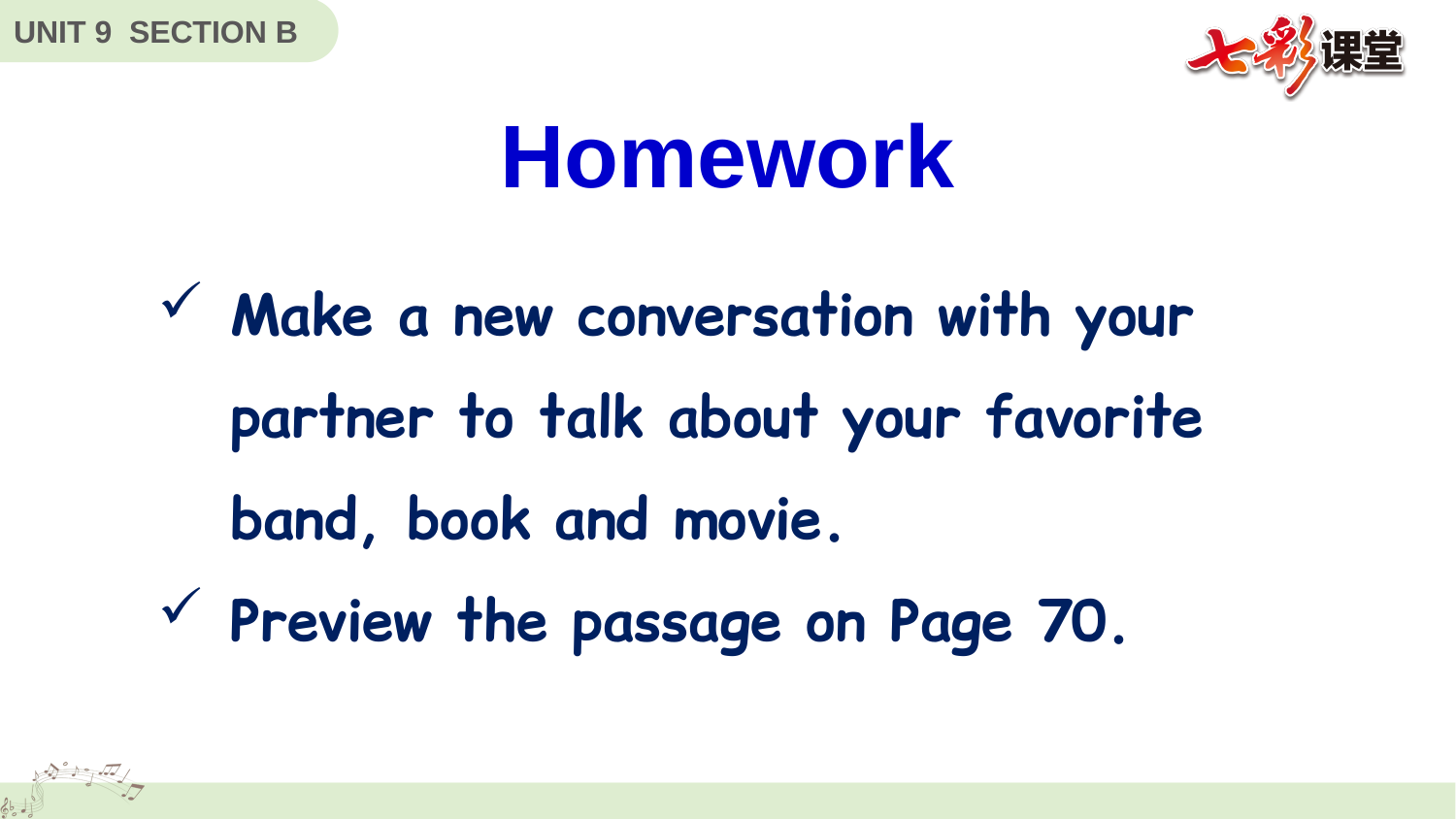

Homework
Make a new conversation with your partner to talk about your favorite band, book and movie.
Preview the passage on Page 70.